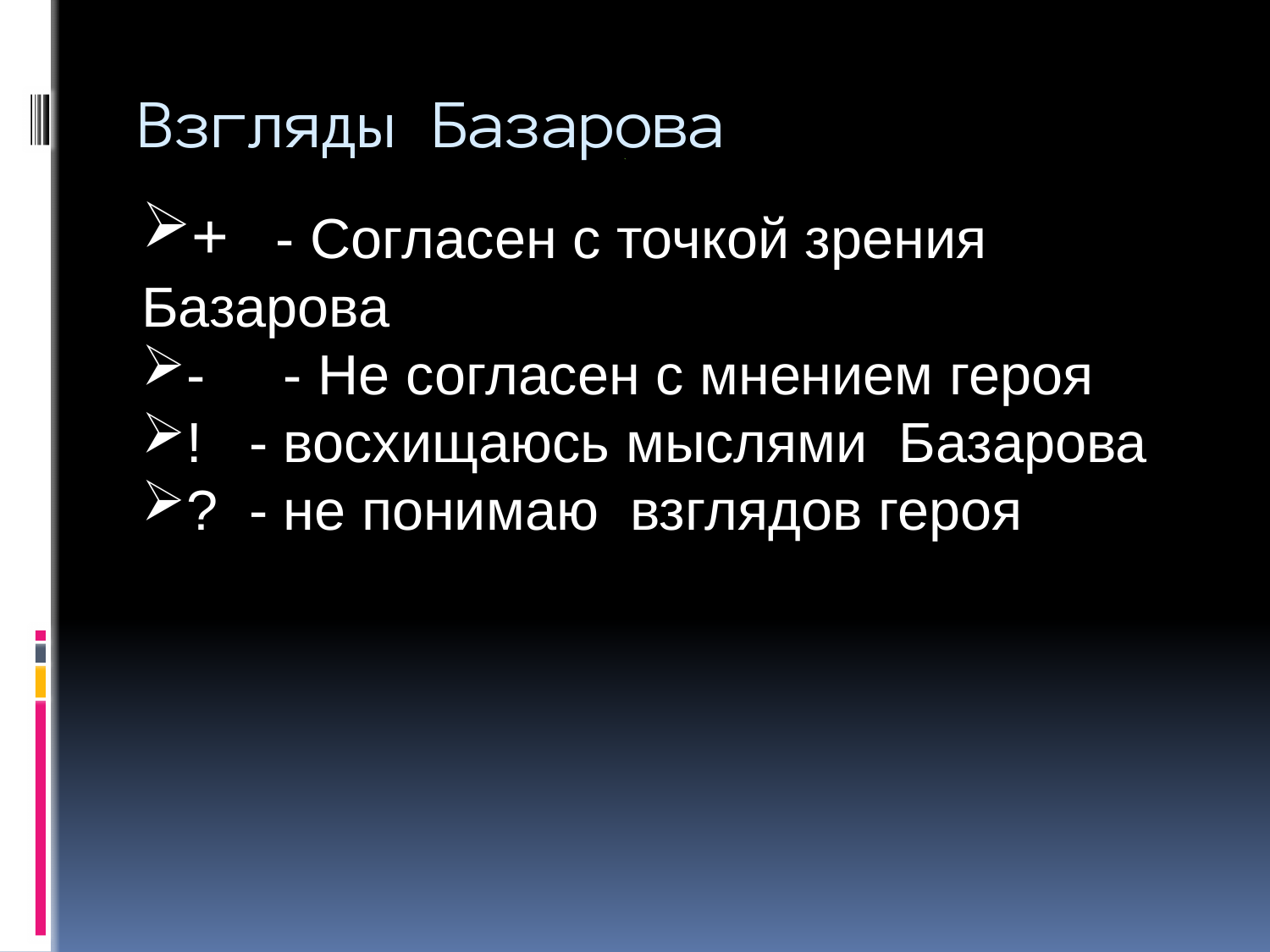

# Взгляды Базарова
+   - Согласен с точкой зрения Базарова
-     - Не согласен с мнением героя
!   - восхищаюсь мыслями  Базарова
?  - не понимаю  взглядов героя